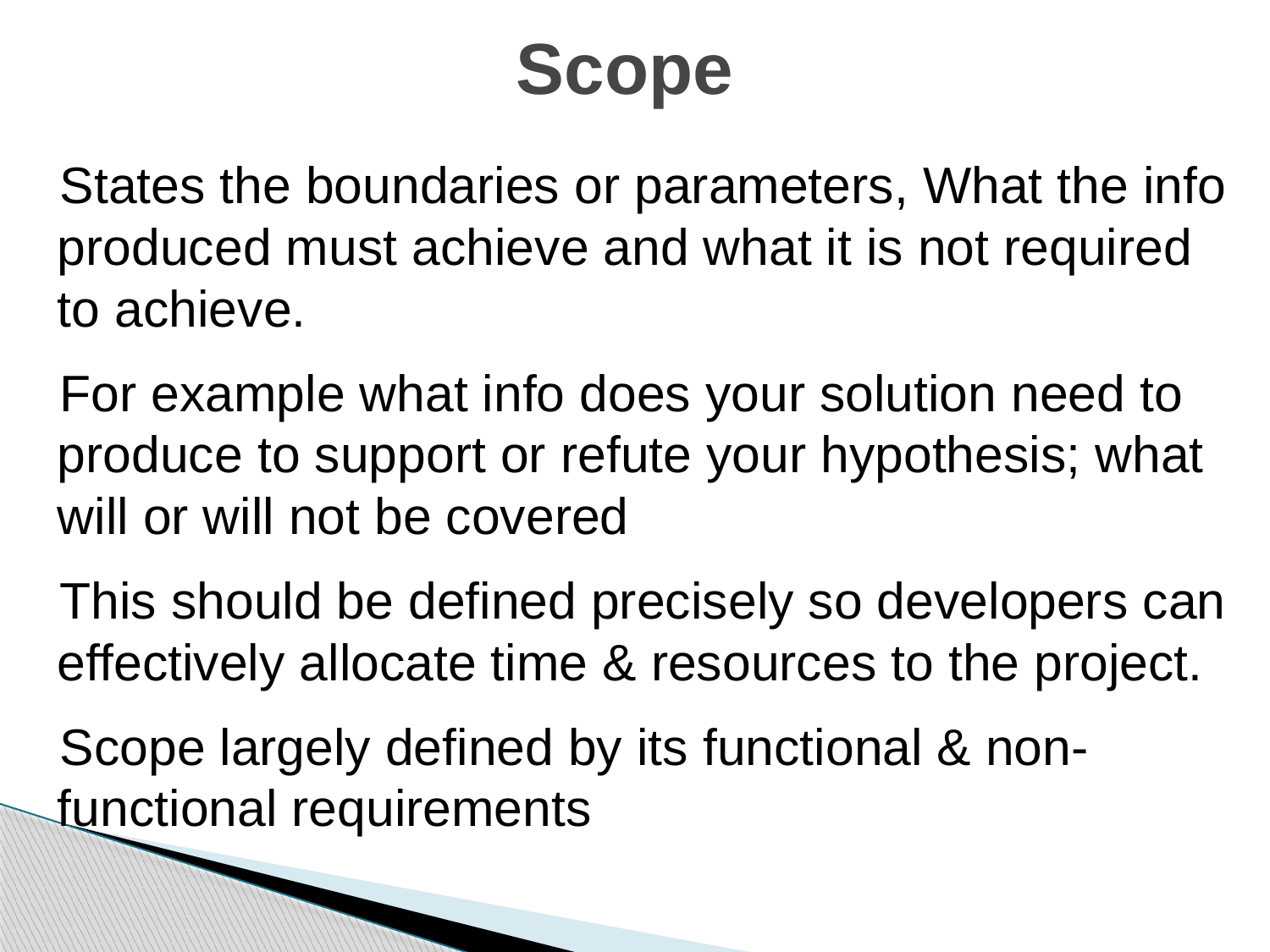

# Scope
States the boundaries or parameters, What the info produced must achieve and what it is not required to achieve.
For example what info does your solution need to produce to support or refute your hypothesis; what will or will not be covered
This should be defined precisely so developers can effectively allocate time & resources to the project.
Scope largely defined by its functional & non-functional requirements